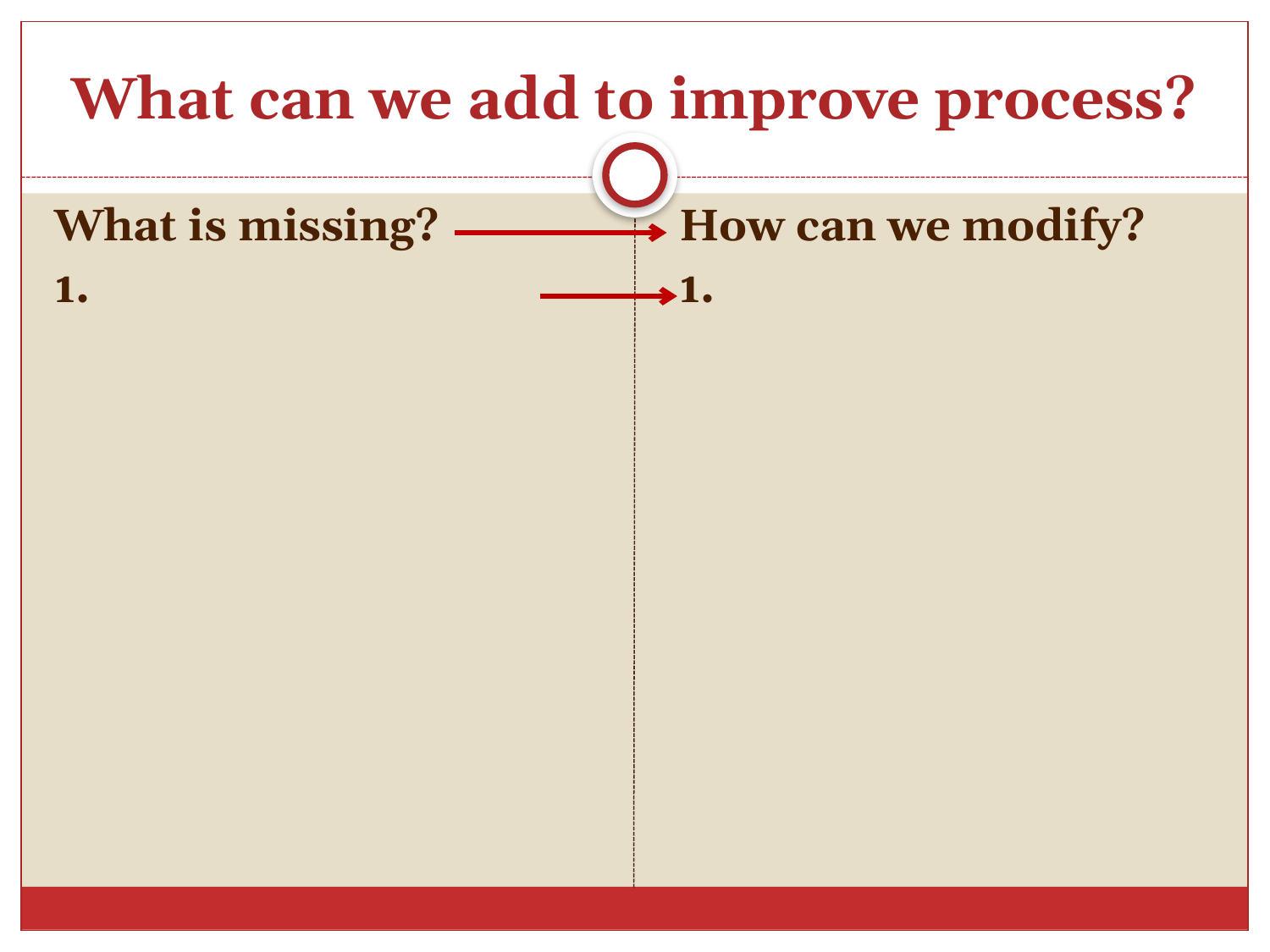

# What can we add to improve process?
What is missing?
1.
How can we modify?
1.